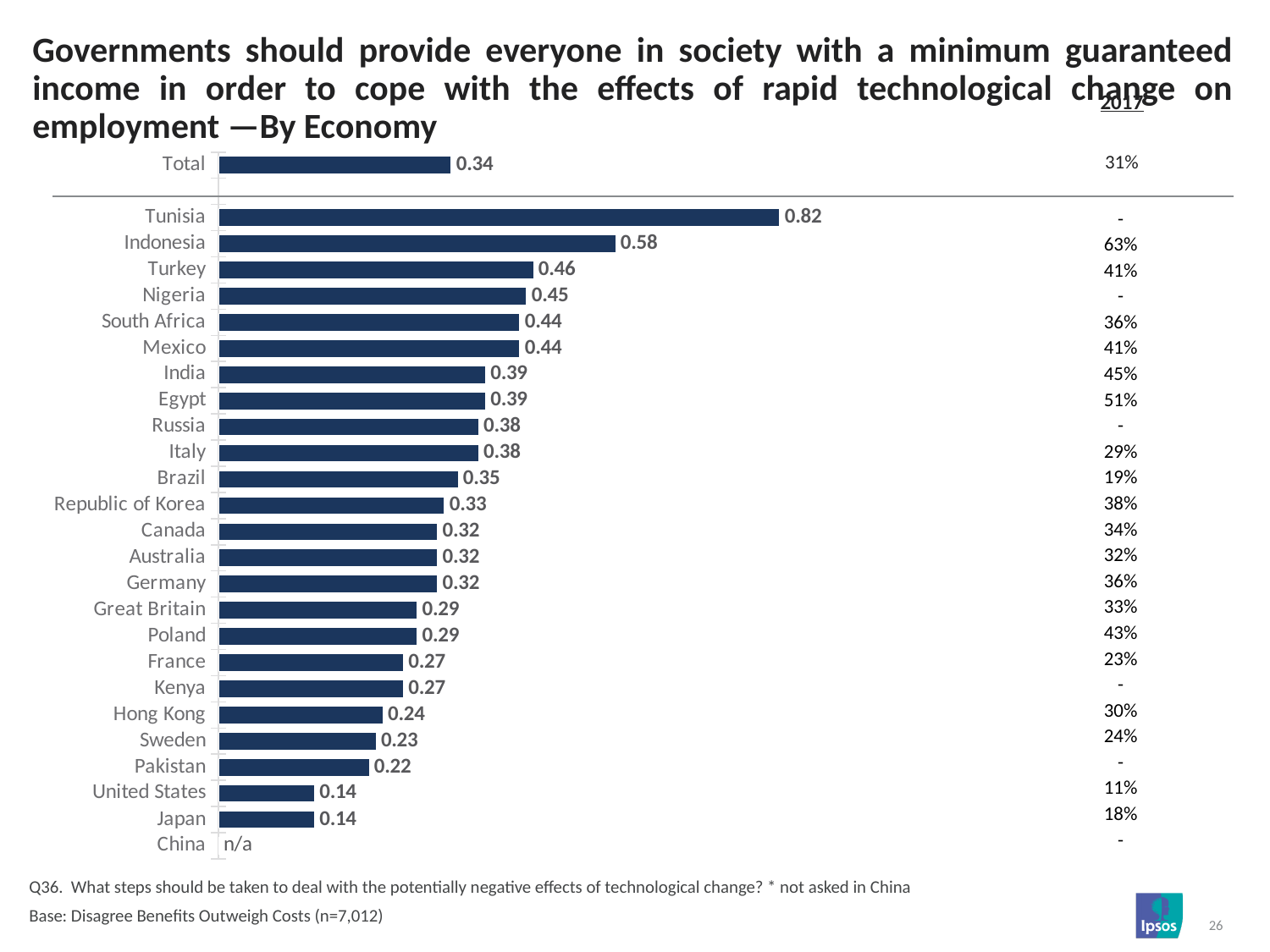

# Governments should provide everyone in society with a minimum guaranteed income in order to cope with the effects of rapid technological change on employment —By Economy
|  |
| --- |
| 2017 |

### Chart

| Category | Column1 |
|---|---|
| Total | 0.34 |
|  | None |
| Tunisia | 0.82 |
| Indonesia | 0.58 |
| Turkey | 0.46 |
| Nigeria | 0.45 |
| South Africa | 0.44 |
| Mexico | 0.44 |
| India | 0.39 |
| Egypt | 0.39 |
| Russia | 0.38 |
| Italy | 0.38 |
| Brazil | 0.35 |
| Republic of Korea | 0.33 |
| Canada | 0.32 |
| Australia | 0.32 |
| Germany | 0.32 |
| Great Britain | 0.29 |
| Poland | 0.29 |
| France | 0.27 |
| Kenya | 0.27 |
| Hong Kong | 0.24 |
| Sweden | 0.23 |
| Pakistan | 0.22 |
| United States | 0.14 |
| Japan | 0.14 |
| China | 0.0 |
31%
| - |
| --- |
| 63% |
| 41% |
| - |
| 36% |
| 41% |
| 45% |
| 51% |
| - |
| 29% |
| 19% |
| 38% |
| 34% |
| 32% |
| 36% |
| 33% |
| 43% |
| 23% |
| - |
| 30% |
| 24% |
| - |
| 11% |
| 18% |
| - |
Q36.  What steps should be taken to deal with the potentially negative effects of technological change? * not asked in China
Base: Disagree Benefits Outweigh Costs (n=7,012)